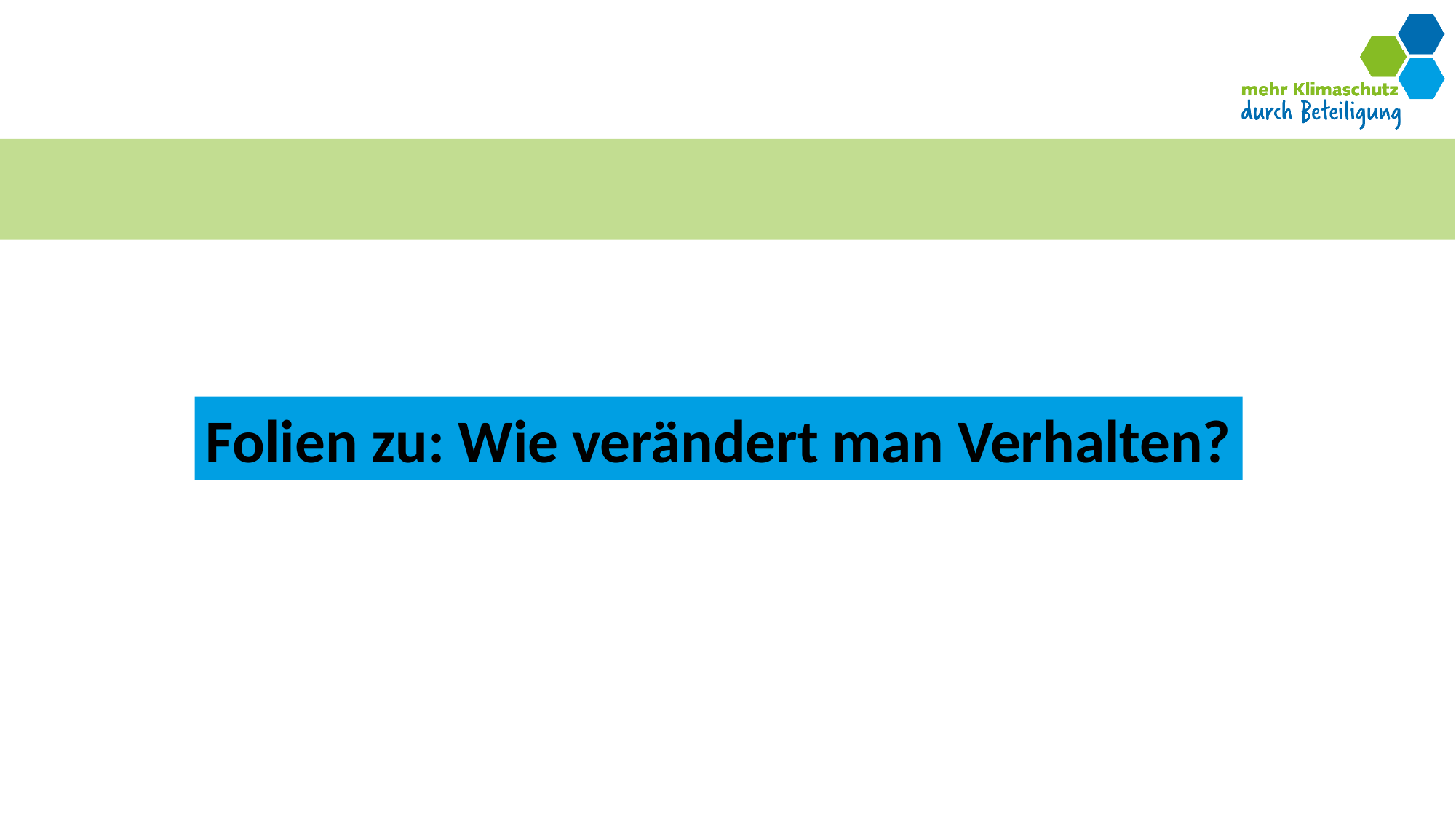

#

Folien zu: Wie verändert man Verhalten?